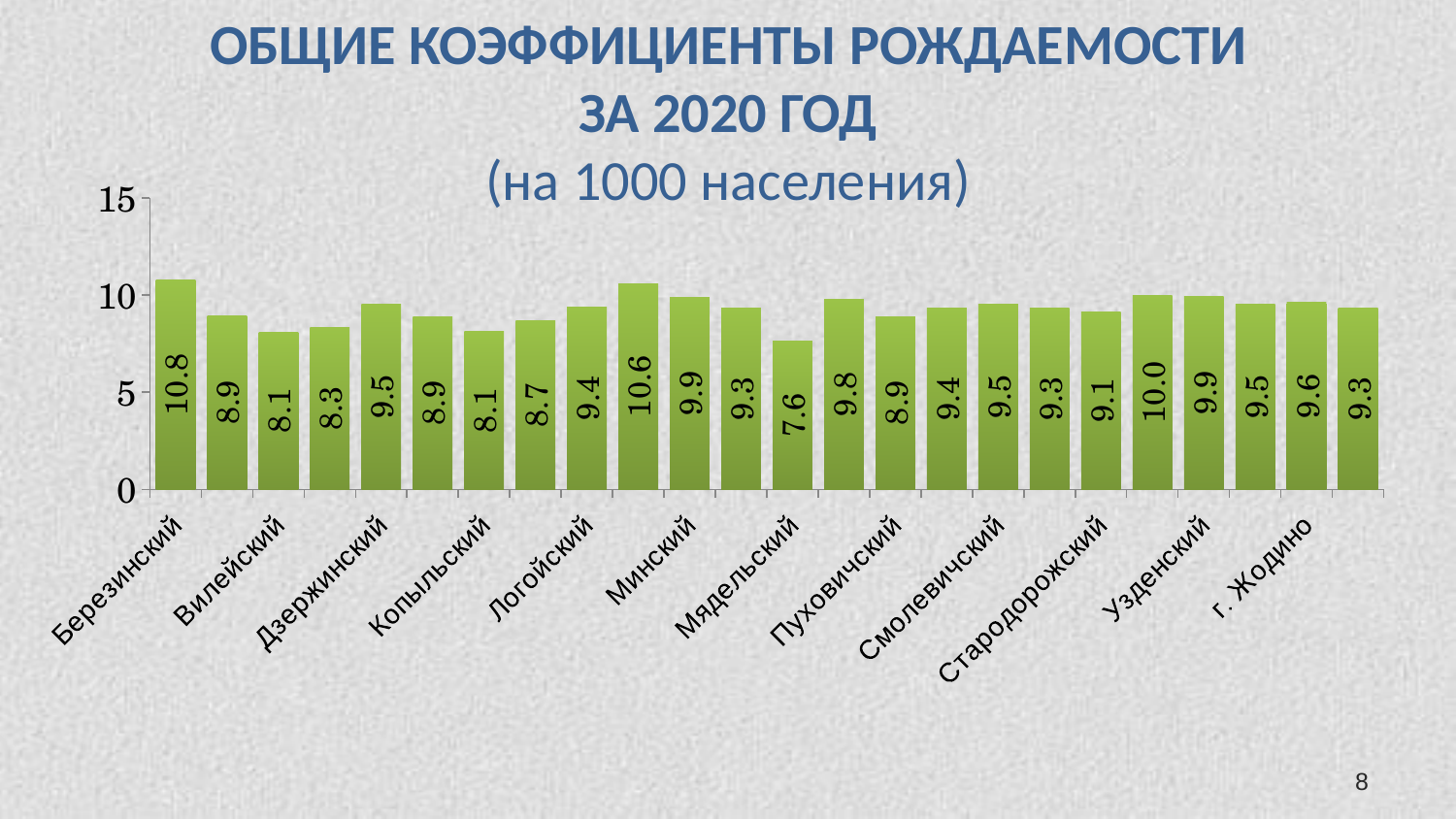

# ОБЩИЕ КОЭФФИЦИЕНТЫ РОЖДАЕМОСТИ ЗА 2020 ГОД (на 1000 населения)

### Chart

| Category |  |
|---|---|
| Березинский | 10.78 |
| Борисовский | 8.91 |
| Вилейский | 8.08 |
| Воложинский | 8.32 |
| Дзержинский | 9.51 |
| Клецкий | 8.870000000000003 |
| Копыльский | 8.11 |
| Крупский | 8.67 |
| Логойский | 9.38 |
| Любанский | 10.6 |
| Минский | 9.870000000000003 |
| Молодечненский | 9.32 |
| Мядельский | 7.619999999999998 |
| Несвижский | 9.8 |
| Пуховичский | 8.9 |
| Слуцкий | 9.350000000000003 |
| Смолевичский | 9.530000000000001 |
| Солигорский | 9.31 |
| Стародорожский | 9.120000000000001 |
| Столбцовский | 9.97 |
| Узденский | 9.92 |
| Червенский | 9.52 |
| г. Жодино | 9.61 |
| Минская область | 9.33 |
8